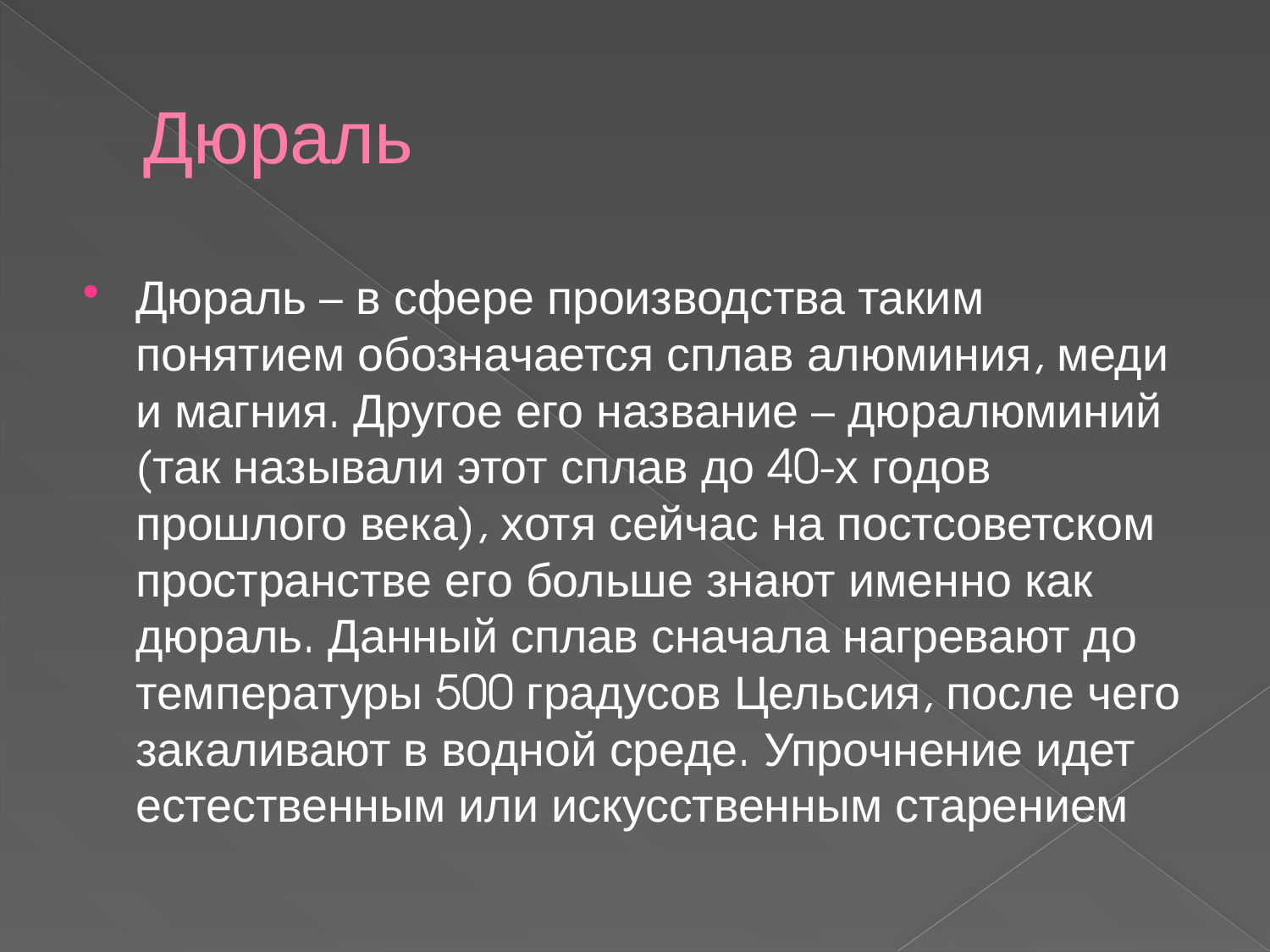

# Дюраль
Дюраль – в сфере производства таким понятием обозначается сплав алюминия, меди и магния. Другое его название – дюралюминий (так называли этот сплав до 40-х годов прошлого века), хотя сейчас на постсоветском пространстве его больше знают именно как дюраль. Данный сплав сначала нагревают до температуры 500 градусов Цельсия, после чего закаливают в водной среде. Упрочнение идет естественным или искусственным старением